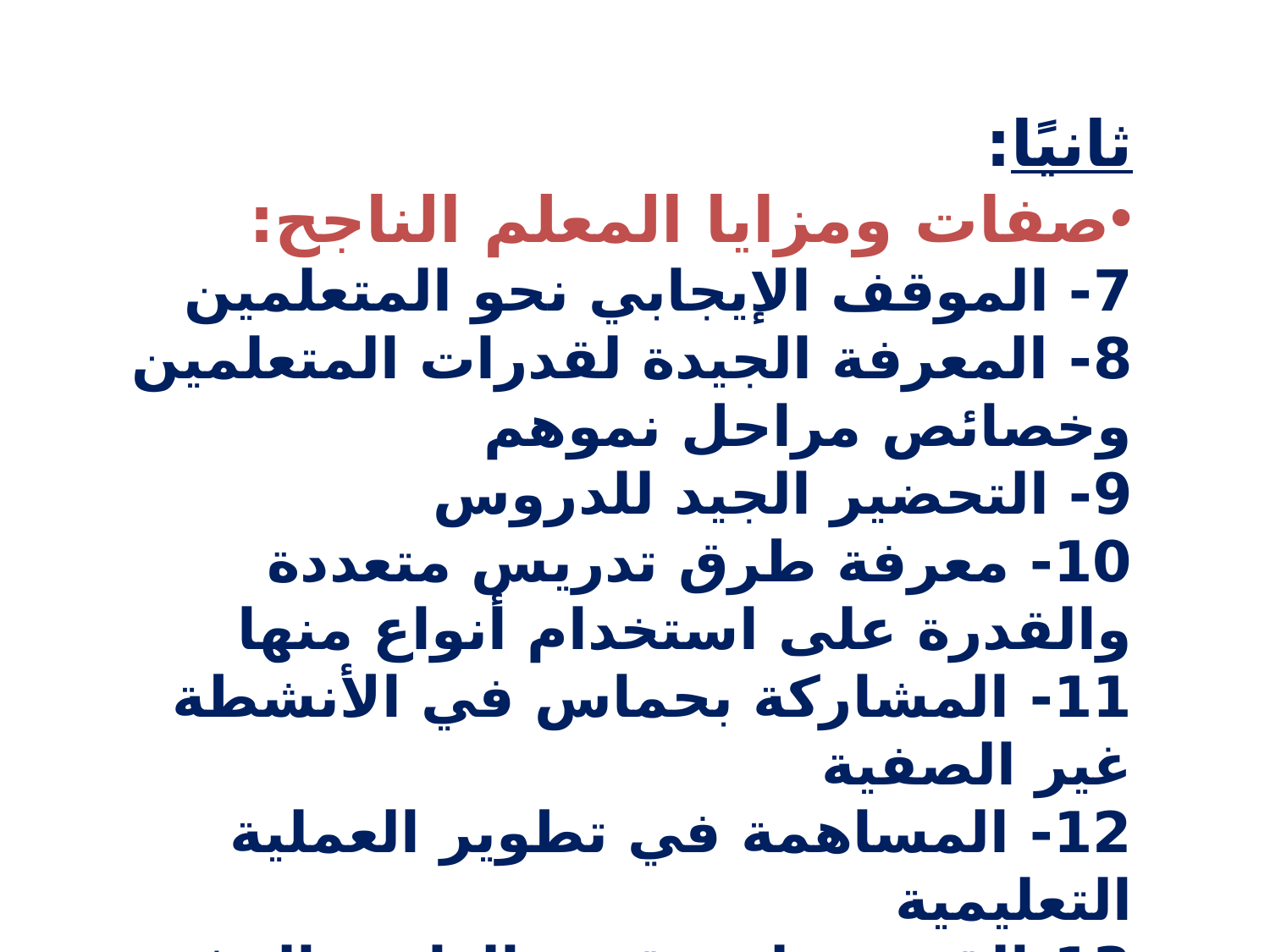

ثانيًا:
صفات ومزايا المعلم الناجح:
7- الموقف الإيجابي نحو المتعلمين
8- المعرفة الجيدة لقدرات المتعلمين وخصائص مراحل نموهم
9- التحضير الجيد للدروس
10- معرفة طرق تدريس متعددة والقدرة على استخدام أنواع منها
11- المشاركة بحماس في الأنشطة غير الصفية
12- المساهمة في تطوير العملية التعليمية
13-القدرة على تقييم الذات والرغبة في تطويرها
14- الالتزام بعادات المجتمع وتقاليده